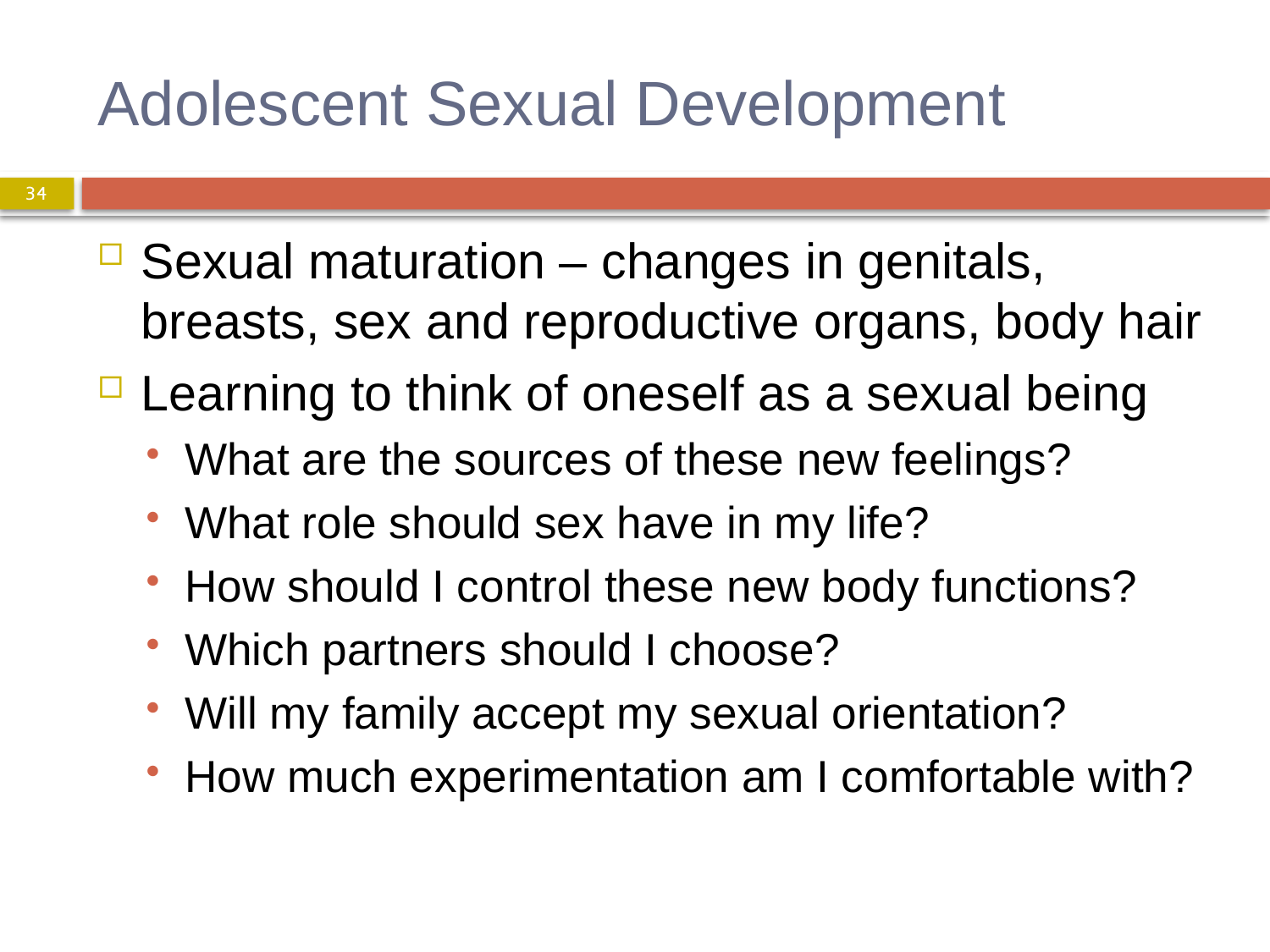

# Adolescent Sexual Development
34
Sexual maturation – changes in genitals, breasts, sex and reproductive organs, body hair
Learning to think of oneself as a sexual being
What are the sources of these new feelings?
What role should sex have in my life?
How should I control these new body functions?
Which partners should I choose?
Will my family accept my sexual orientation?
How much experimentation am I comfortable with?